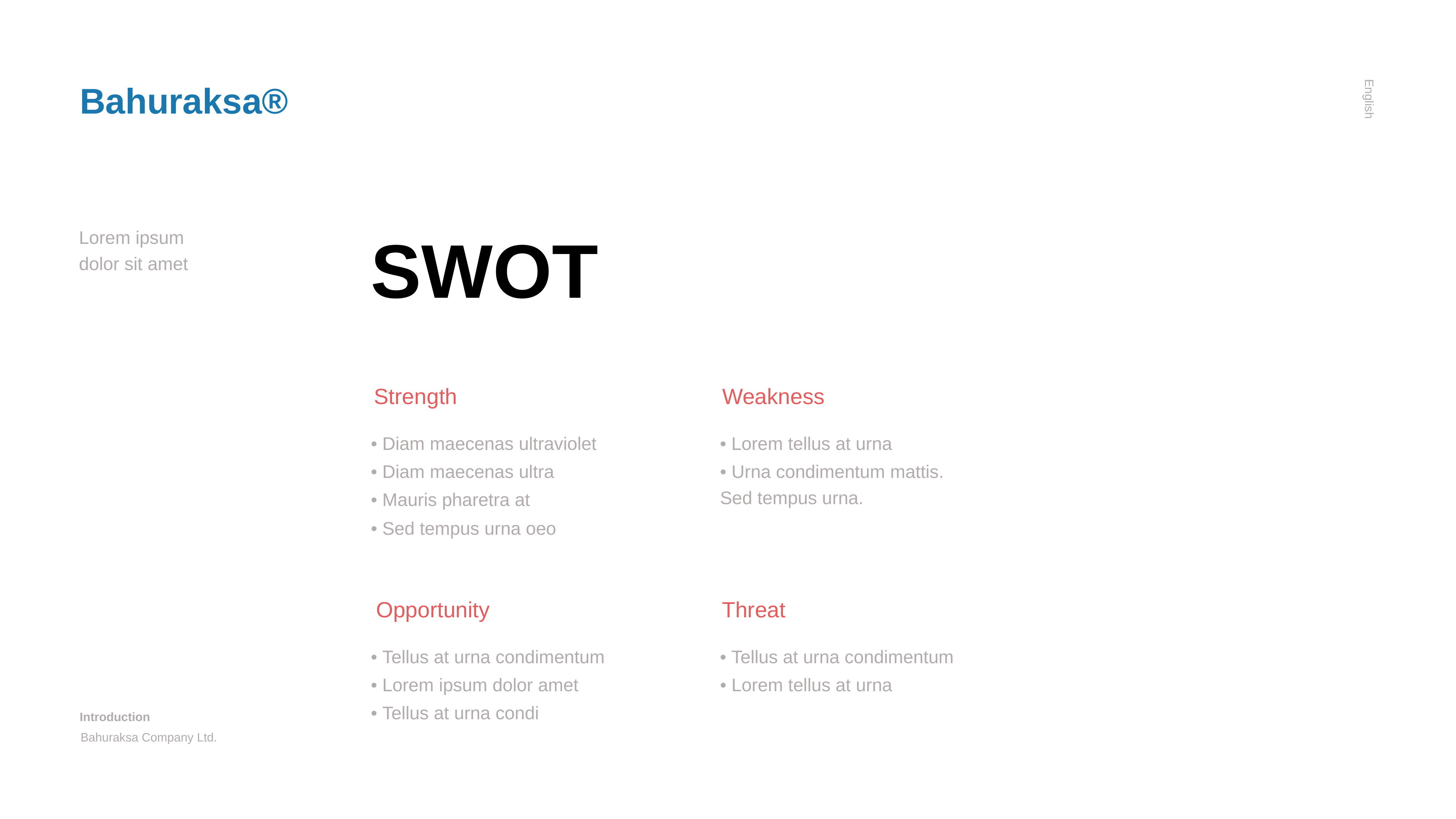

Bahuraksa®

English
Lorem ipsum dolor sit amet
SWOT
Strength
Weakness
• Diam maecenas ultraviolet
• Lorem tellus at urna
• Diam maecenas ultra
• Urna condimentum mattis. Sed tempus urna.
• Mauris pharetra at
• Sed tempus urna oeo
Threat
Opportunity
• Tellus at urna condimentum
• Tellus at urna condimentum
• Lorem ipsum dolor amet
• Lorem tellus at urna
• Tellus at urna condi
Introduction
Bahuraksa Company Ltd.